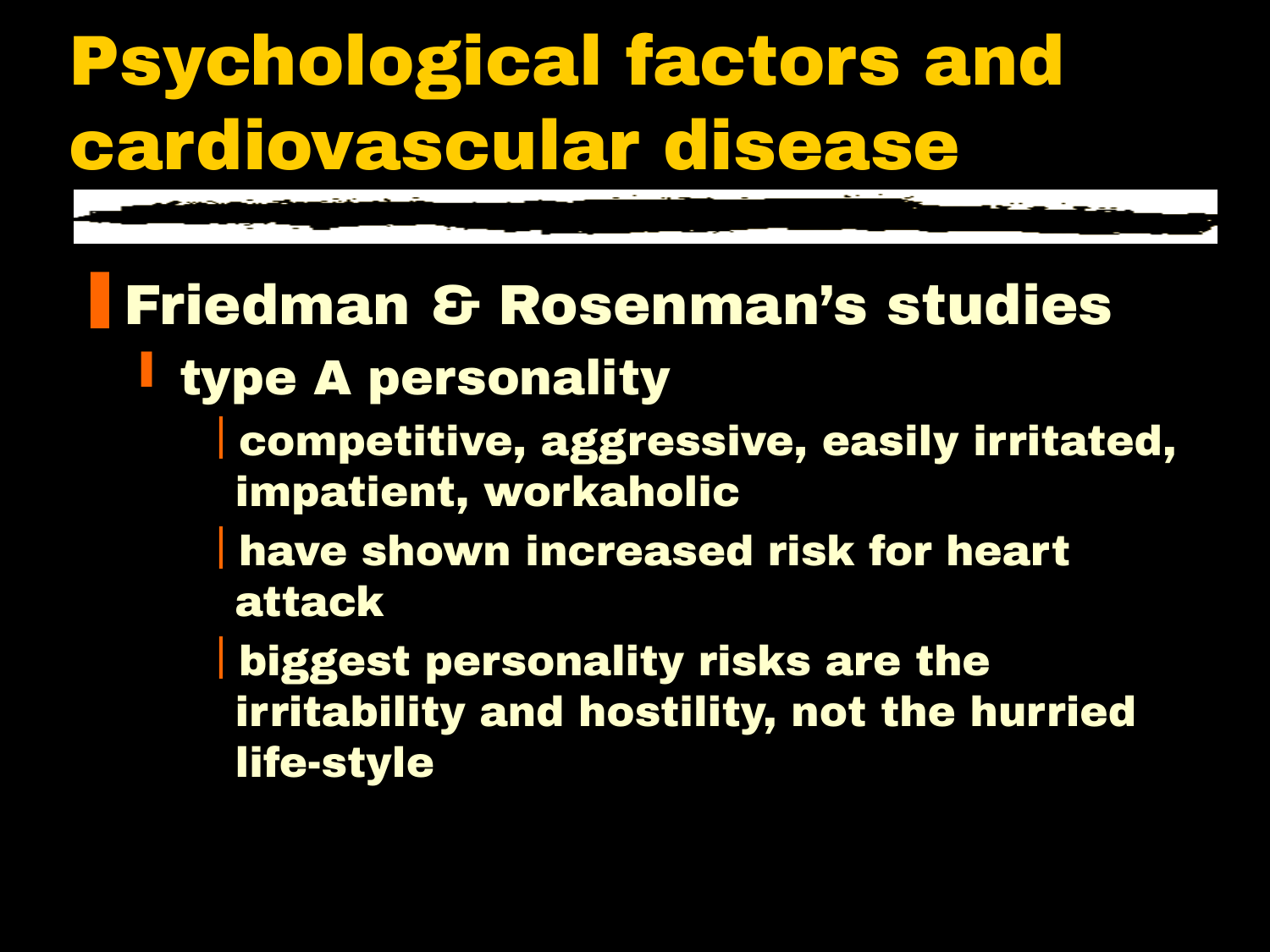

# Psychological factors and cardiovascular disease
Friedman & Rosenman’s studies
type A personality
competitive, aggressive, easily irritated, impatient, workaholic
have shown increased risk for heart attack
biggest personality risks are the irritability and hostility, not the hurried life-style